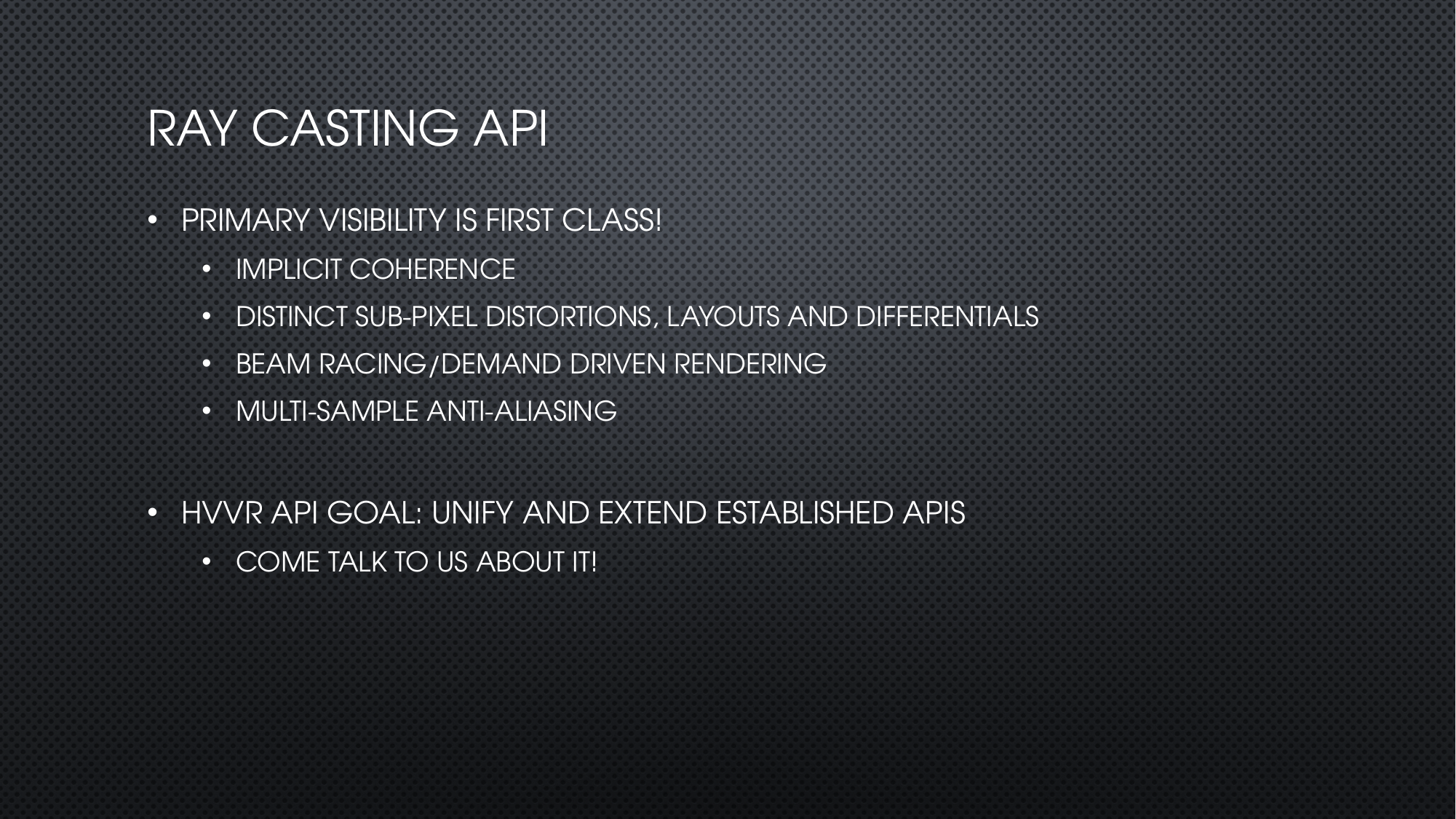

# Ray casting API
Primary Visibility is First Class!
Implicit coherence
Distinct sub-pixel distortions, layouts and differentials
Beam racing/demand driven rendering
Multi-sample anti-aliasing

HVVR API goal: unify and extend established APIs
Come talk to us about it!